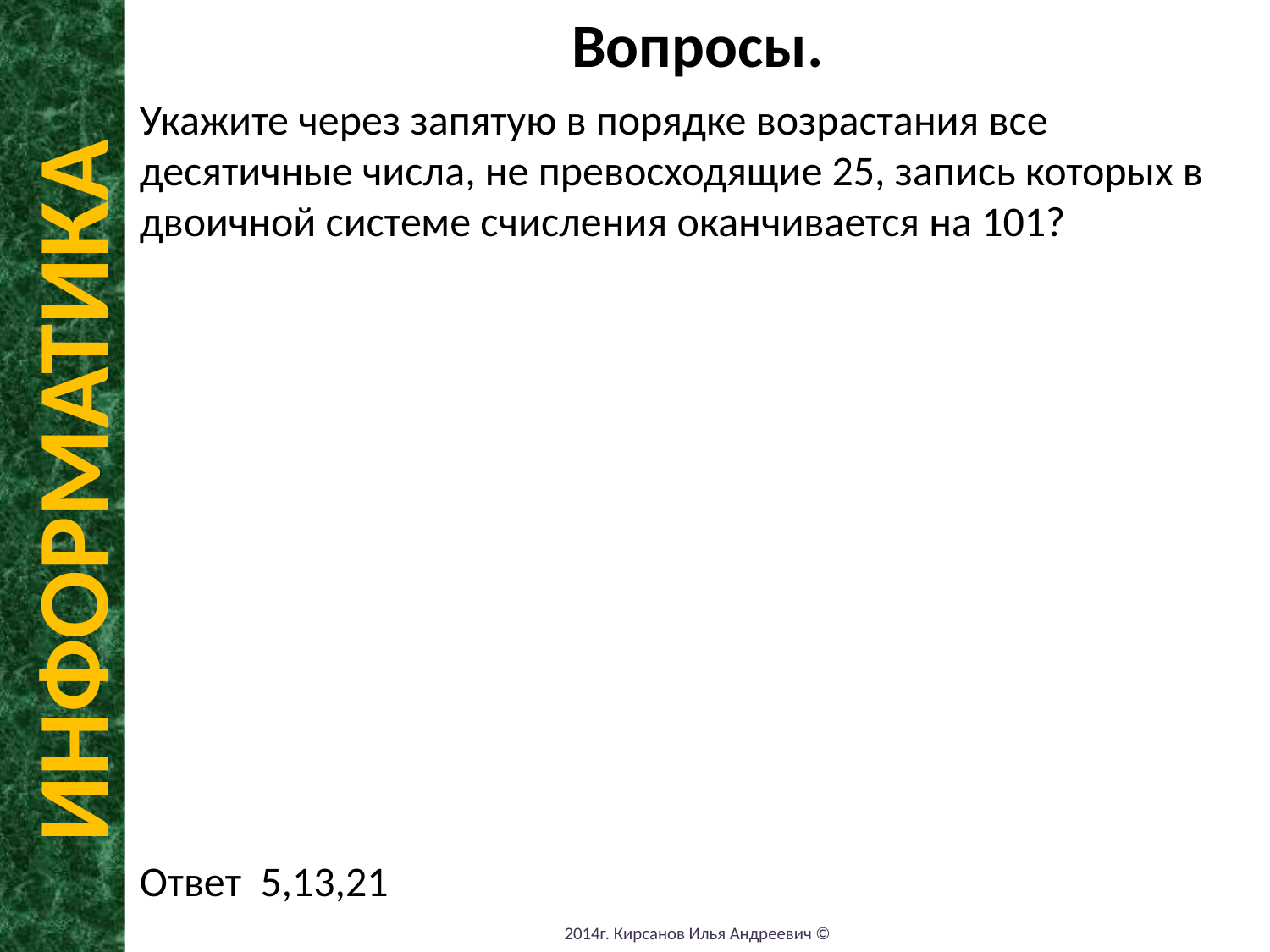

Вопросы.

Укажите через запятую в порядке возрастания все десятичные числа, не превосходящие 25, запись которых в двоичной системе счисления оканчивается на 101?

Ответ  5,13,21

ИНФОРМАТИКА
2014г. Кирсанов Илья Андреевич ©